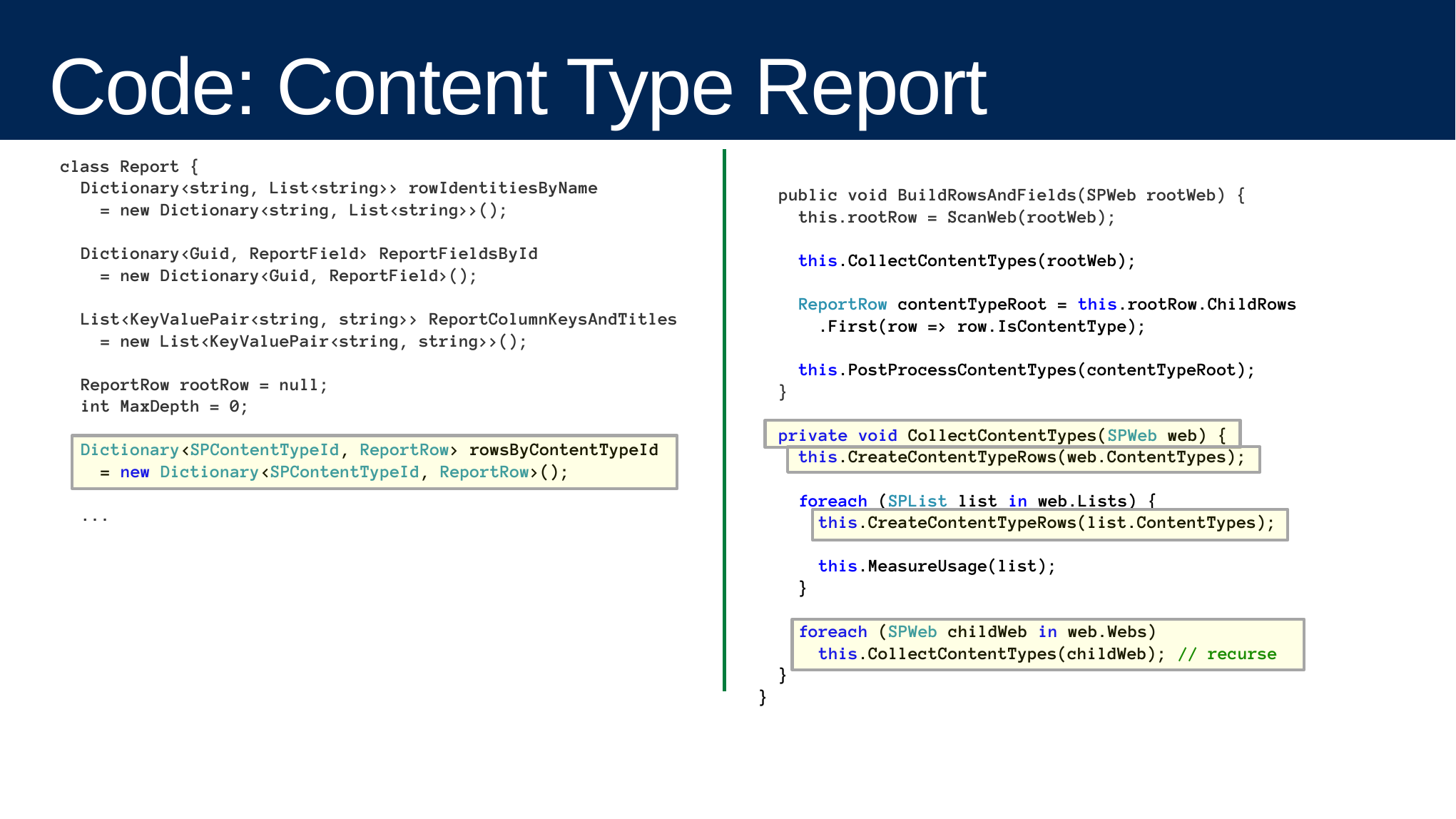

# Code: Content Type Report

class Report {
  Dictionary<string, List<string>> rowIdentitiesByName
    = new Dictionary<string, List<string>>();

  Dictionary<Guid, ReportField> ReportFieldsById
    = new Dictionary<Guid, ReportField>();

  List<KeyValuePair<string, string>> ReportColumnKeysAndTitles
    = new List<KeyValuePair<string, string>>();

  ReportRow rootRow = null;
  int MaxDepth = 0;

  Dictionary<SPContentTypeId, ReportRow> rowsByContentTypeId
    = new Dictionary<SPContentTypeId, ReportRow>();

  ...

  public void BuildRowsAndFields(SPWeb rootWeb) {
    this.rootRow = ScanWeb(rootWeb);

    this.CollectContentTypes(rootWeb);

    ReportRow contentTypeRoot = this.rootRow.ChildRows
      .First(row => row.IsContentType);

    this.PostProcessContentTypes(contentTypeRoot);
  }

  private void CollectContentTypes(SPWeb web) {
    this.CreateContentTypeRows(web.ContentTypes);

    foreach (SPList list in web.Lists) {
      this.CreateContentTypeRows(list.ContentTypes);

      this.MeasureUsage(list);
    }

    foreach (SPWeb childWeb in web.Webs)
      this.CollectContentTypes(childWeb); // recurse
  }
}